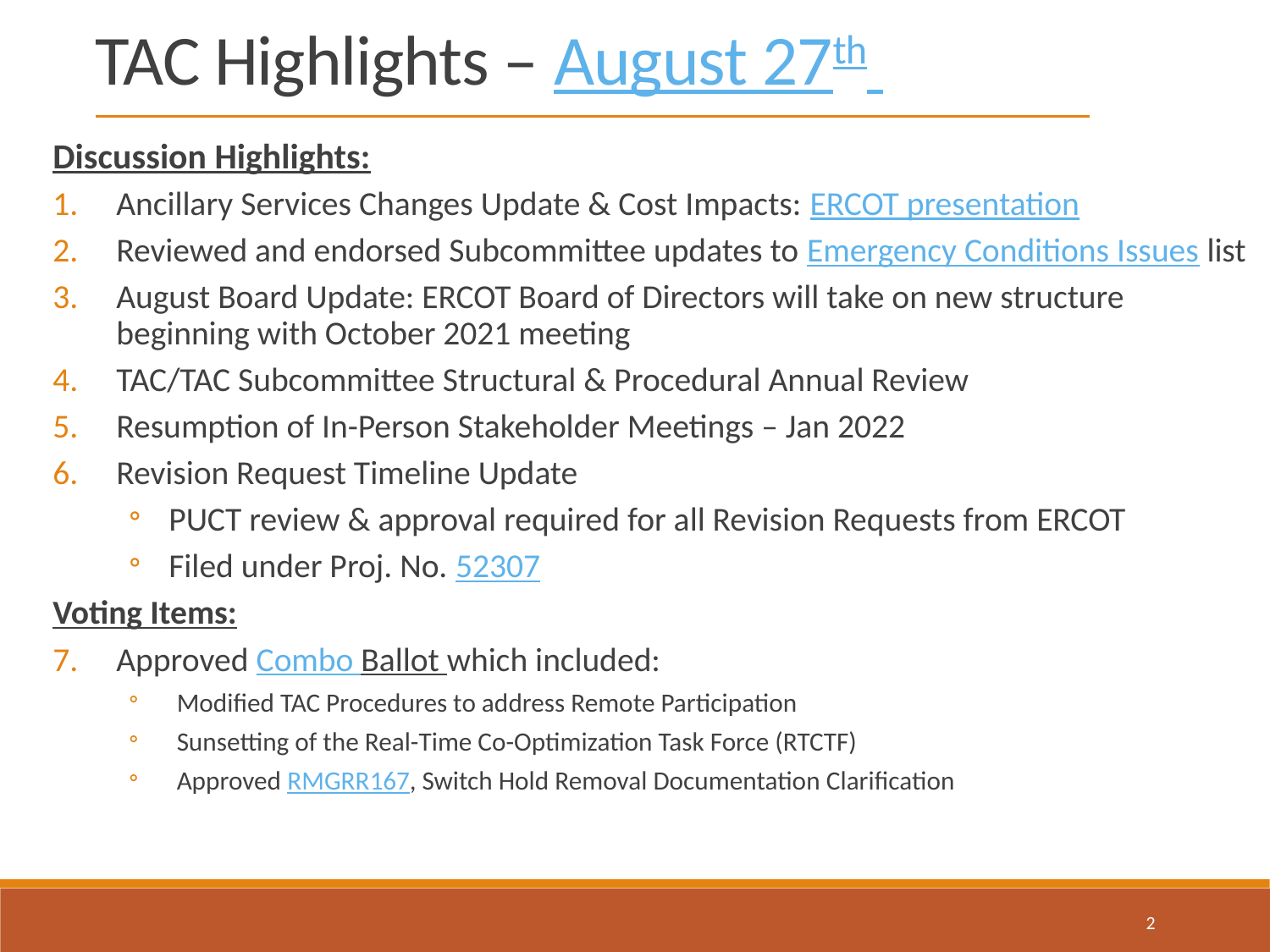

TAC Highlights – August 27th
Discussion Highlights:
Ancillary Services Changes Update & Cost Impacts: ERCOT presentation
Reviewed and endorsed Subcommittee updates to Emergency Conditions Issues list
August Board Update: ERCOT Board of Directors will take on new structure beginning with October 2021 meeting
TAC/TAC Subcommittee Structural & Procedural Annual Review
Resumption of In-Person Stakeholder Meetings – Jan 2022
Revision Request Timeline Update
PUCT review & approval required for all Revision Requests from ERCOT
Filed under Proj. No. 52307
Voting Items:
Approved Combo Ballot which included:
Modified TAC Procedures to address Remote Participation
Sunsetting of the Real-Time Co-Optimization Task Force (RTCTF)
Approved RMGRR167, Switch Hold Removal Documentation Clarification

2